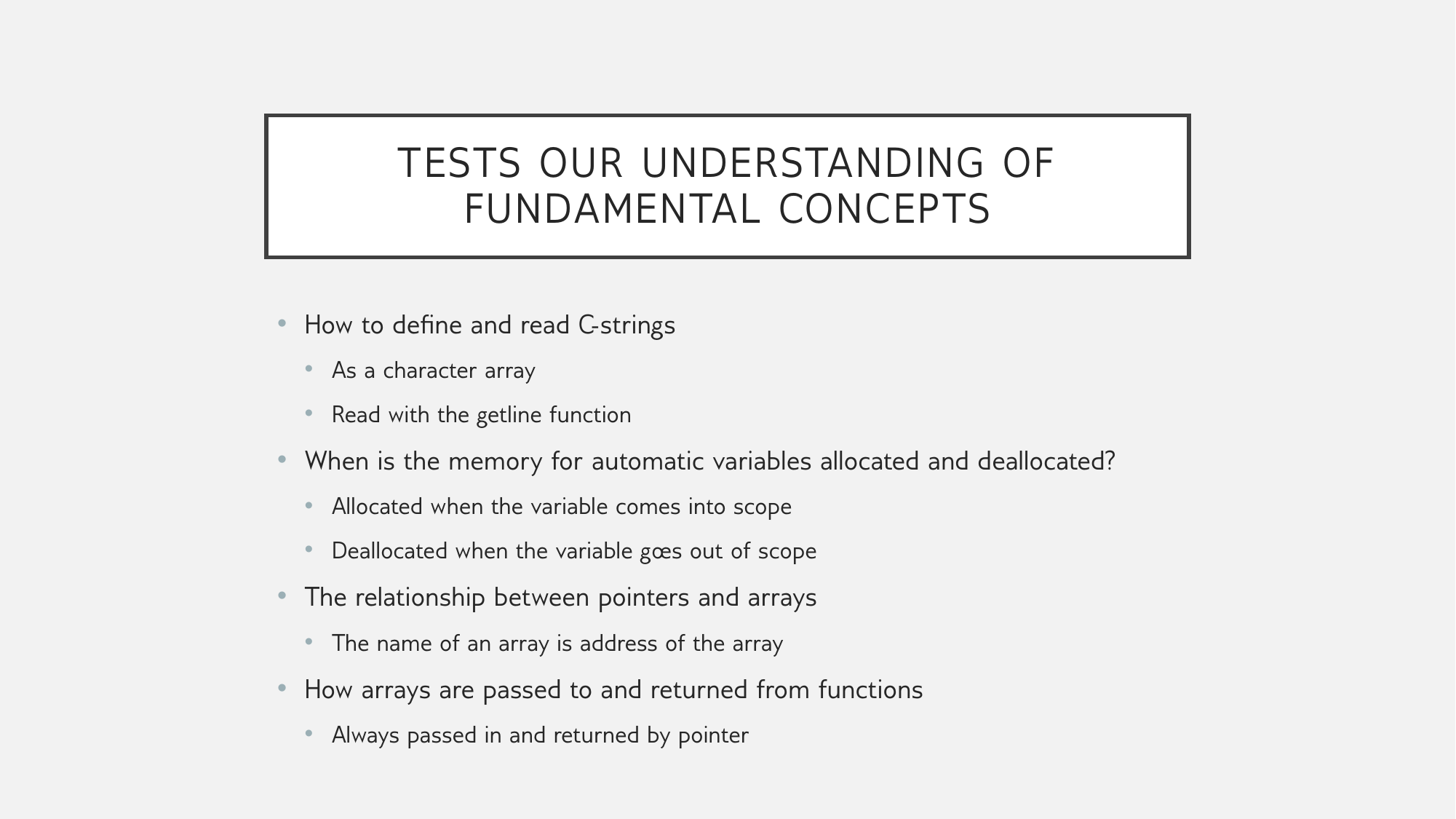

# Tests Our Understanding Of Fundamental Concepts
How to define and read C-strings
As a character array
Read with the getline function
When is the memory for automatic variables allocated and deallocated?
Allocated when the variable comes into scope
Deallocated when the variable goes out of scope
The relationship between pointers and arrays
The name of an array is address of the array
How arrays are passed to and returned from functions
Always passed in and returned by pointer